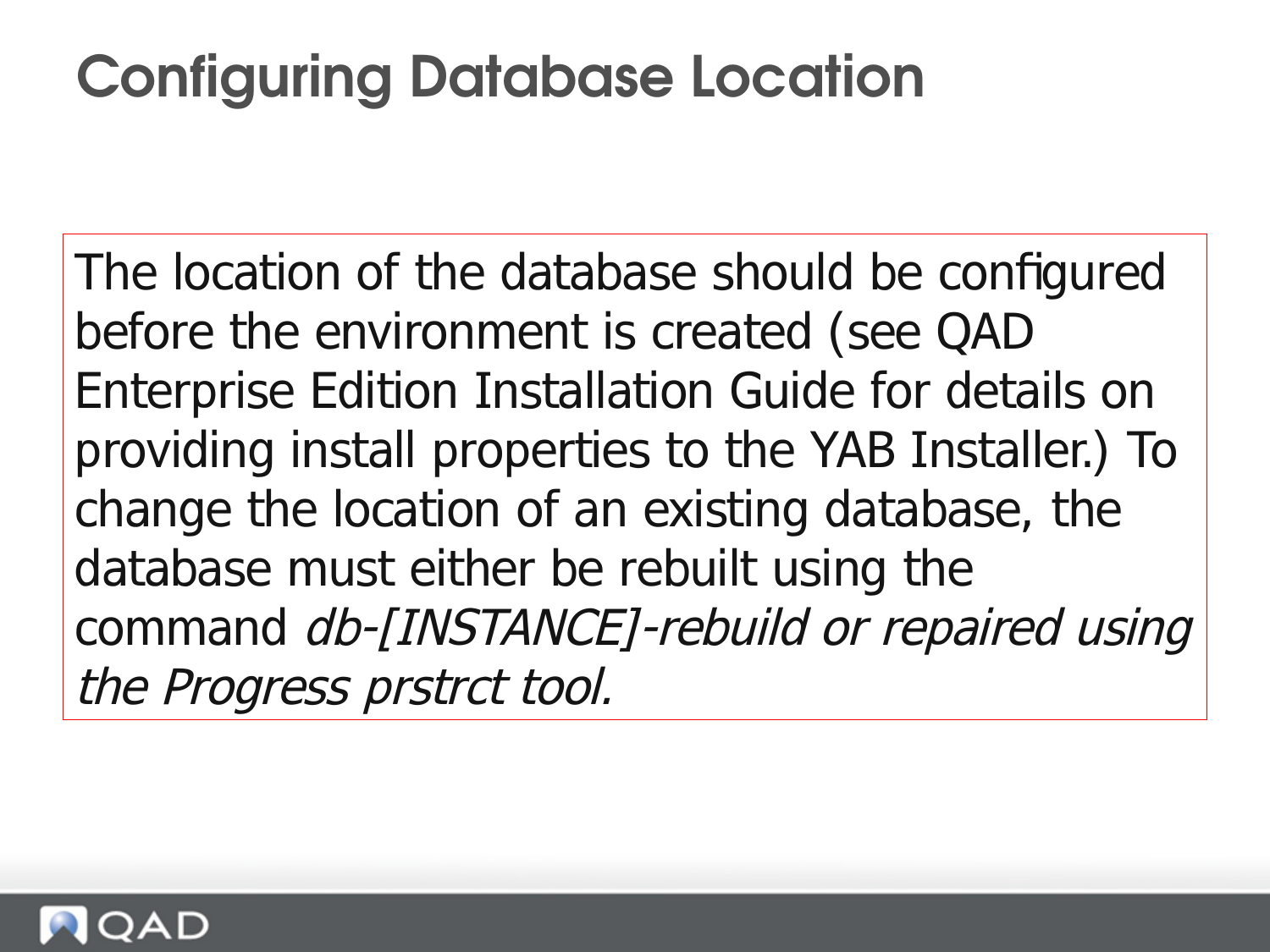

# Configuring Database Location
The location of the database should be configured before the environment is created (see QAD Enterprise Edition Installation Guide for details on providing install properties to the YAB Installer.) To change the location of an existing database, the database must either be rebuilt using the command db-[INSTANCE]-rebuild or repaired using the Progress prstrct tool.